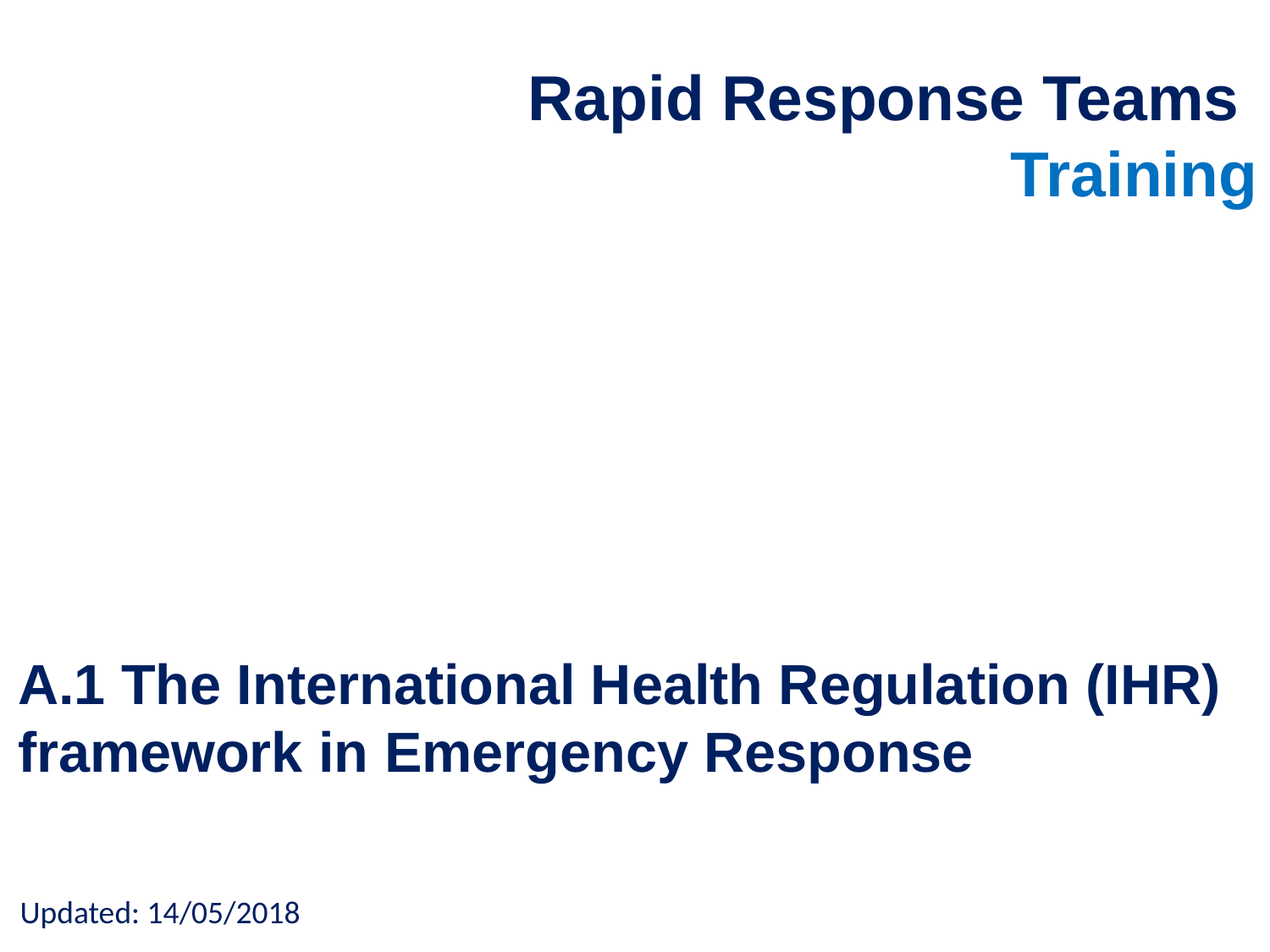

Rapid Response Teams
Training
A.1 The International Health Regulation (IHR) framework in Emergency Response

Updated: 14/05/2018